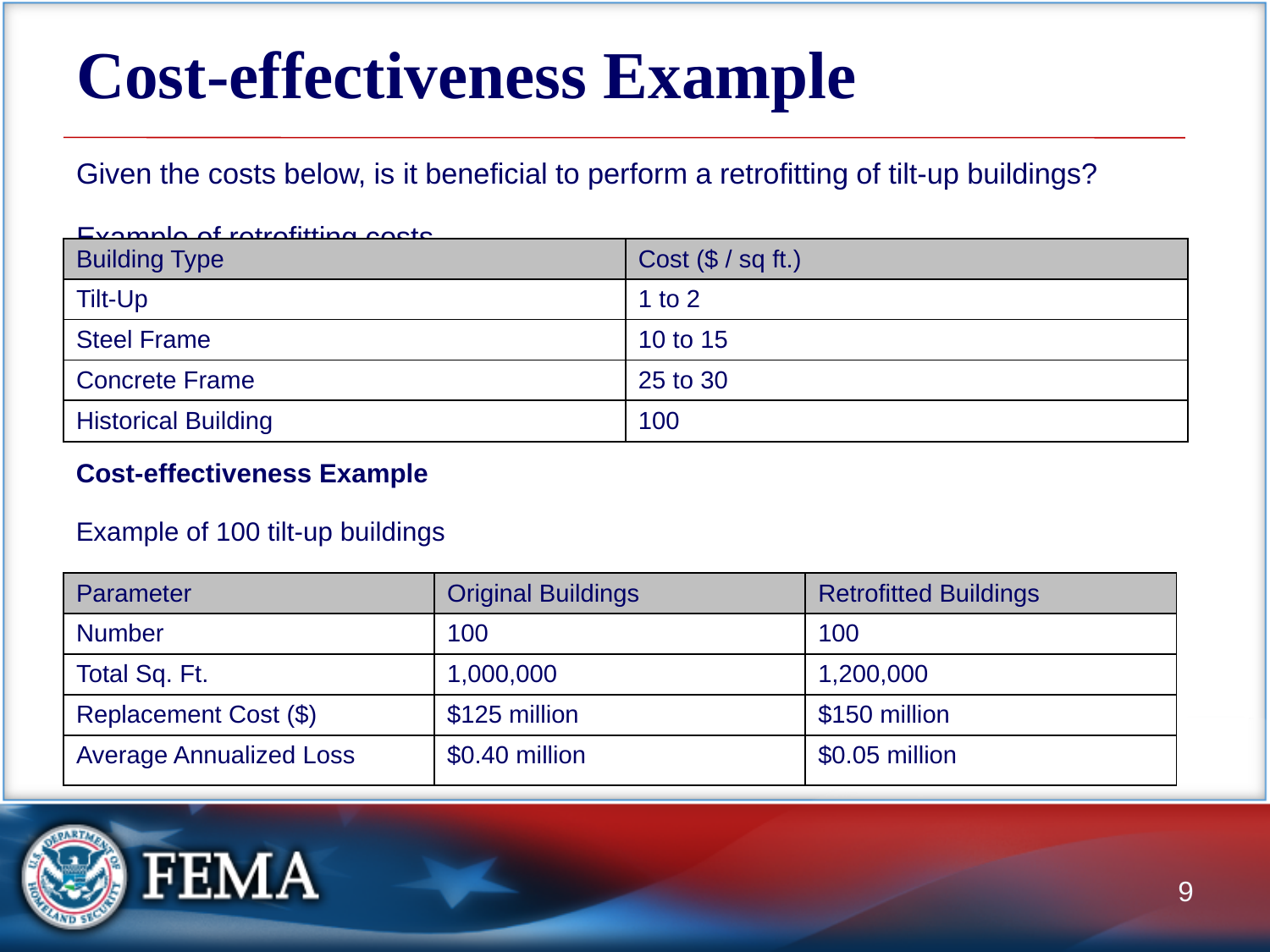

# Cost-effectiveness Example
Given the costs below, is it beneficial to perform a retrofitting of tilt-up buildings?
Example of retrofitting costs
| Building Type | Cost ($ / sq ft.) |
| --- | --- |
| Tilt-Up | 1 to 2 |
| Steel Frame | 10 to 15 |
| Concrete Frame | 25 to 30 |
| Historical Building | 100 |
Cost-effectiveness Example
Example of 100 tilt-up buildings

| Parameter | Original Buildings | Retrofitted Buildings |
| --- | --- | --- |
| Number | 100 | 100 |
| Total Sq. Ft. | 1,000,000 | 1,200,000 |
| Replacement Cost ($) | $125 million | $150 million |
| Average Annualized Loss | $0.40 million | $0.05 million |
9